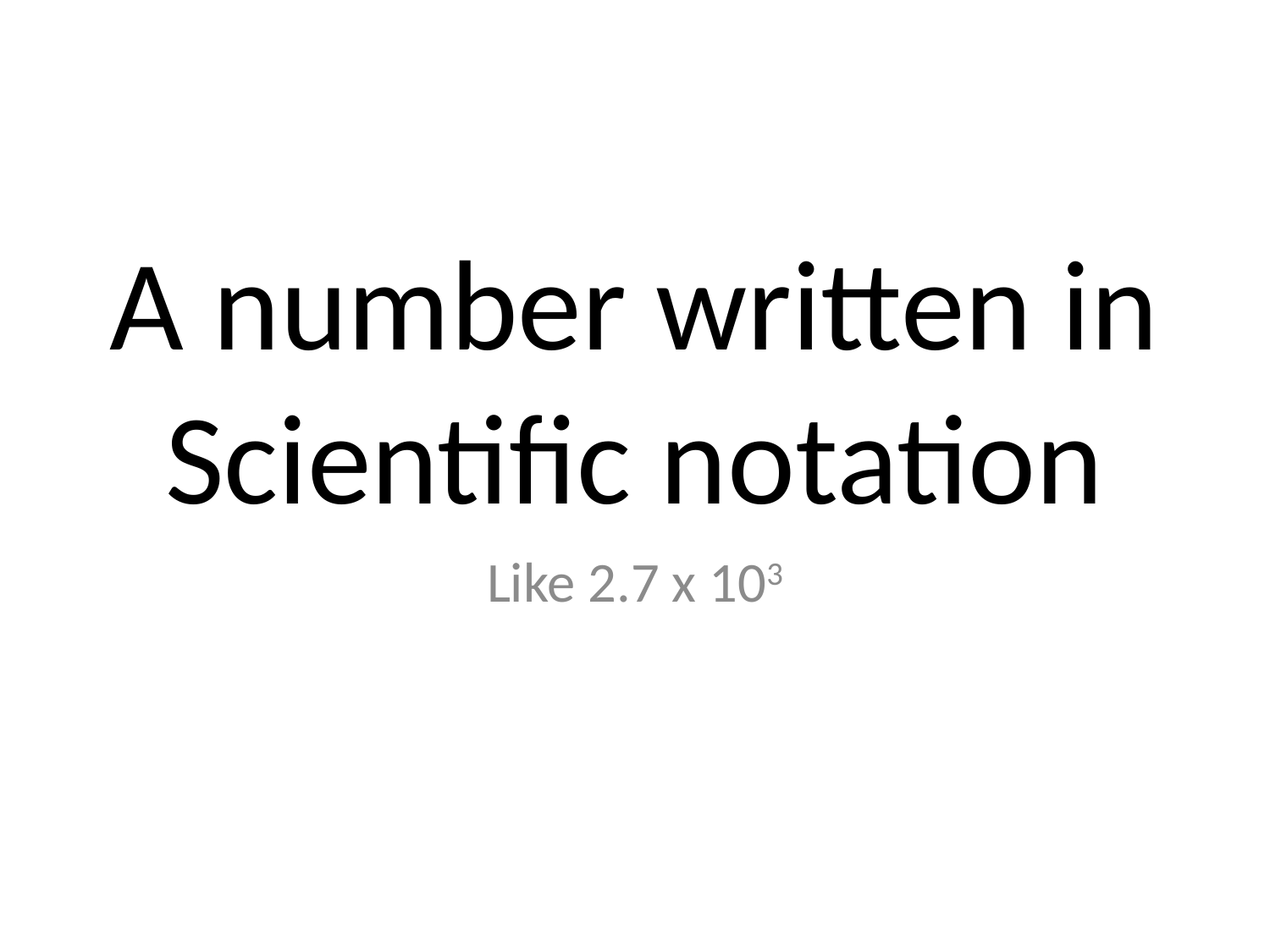

# A number written in Scientific notation
Like 2.7 x 103